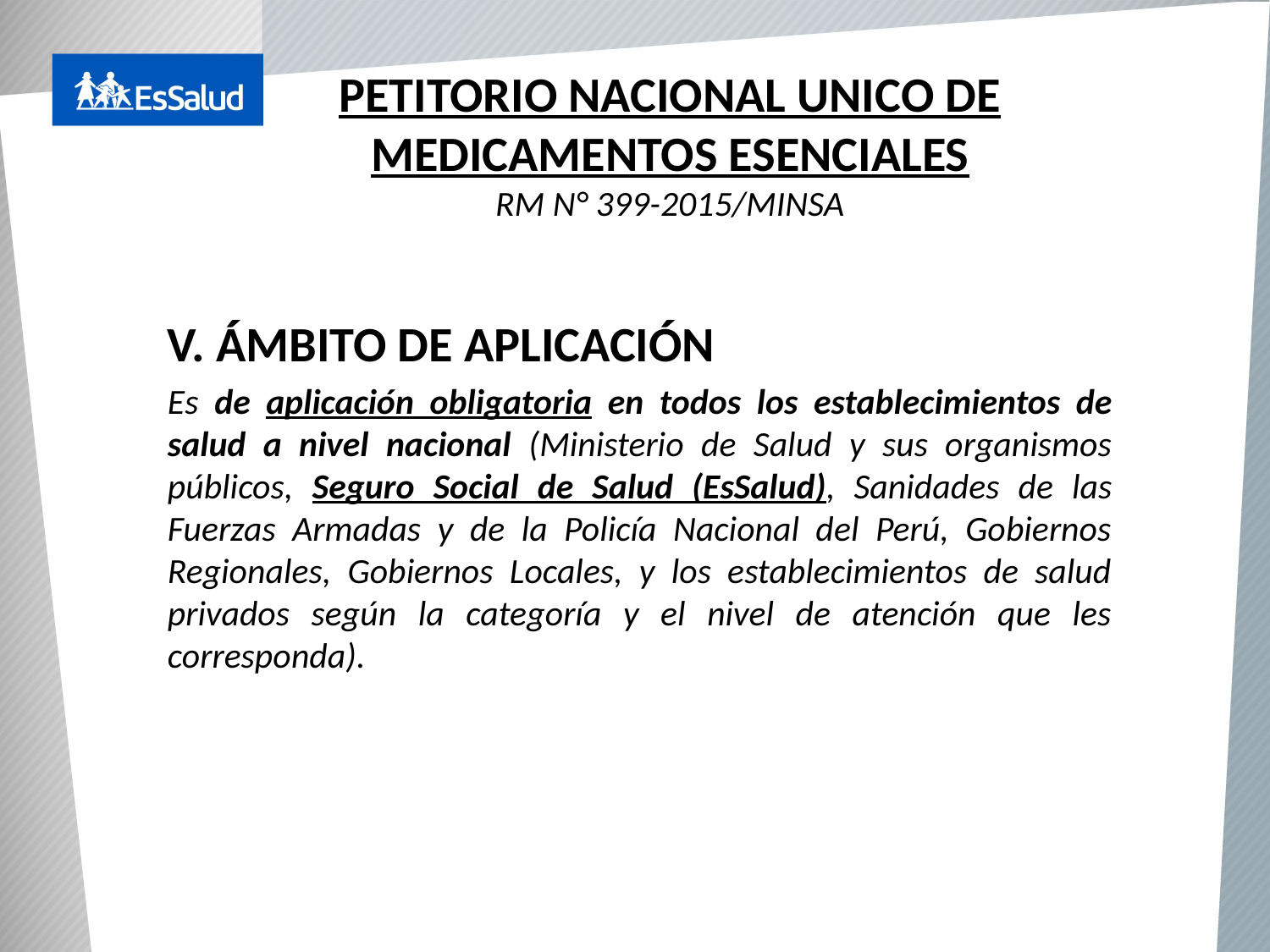

PETITORIO NACIONAL UNICO DE MEDICAMENTOS ESENCIALES
RM N° 399-2015/MINSA
V. ÁMBITO DE APLICACIÓN
Es de aplicación obligatoria en todos los establecimientos de salud a nivel nacional (Ministerio de Salud y sus organismos públicos, Seguro Social de Salud (EsSalud), Sanidades de las Fuerzas Armadas y de la Policía Nacional del Perú, Gobiernos Regionales, Gobiernos Locales, y los establecimientos de salud privados según la categoría y el nivel de atención que les corresponda).